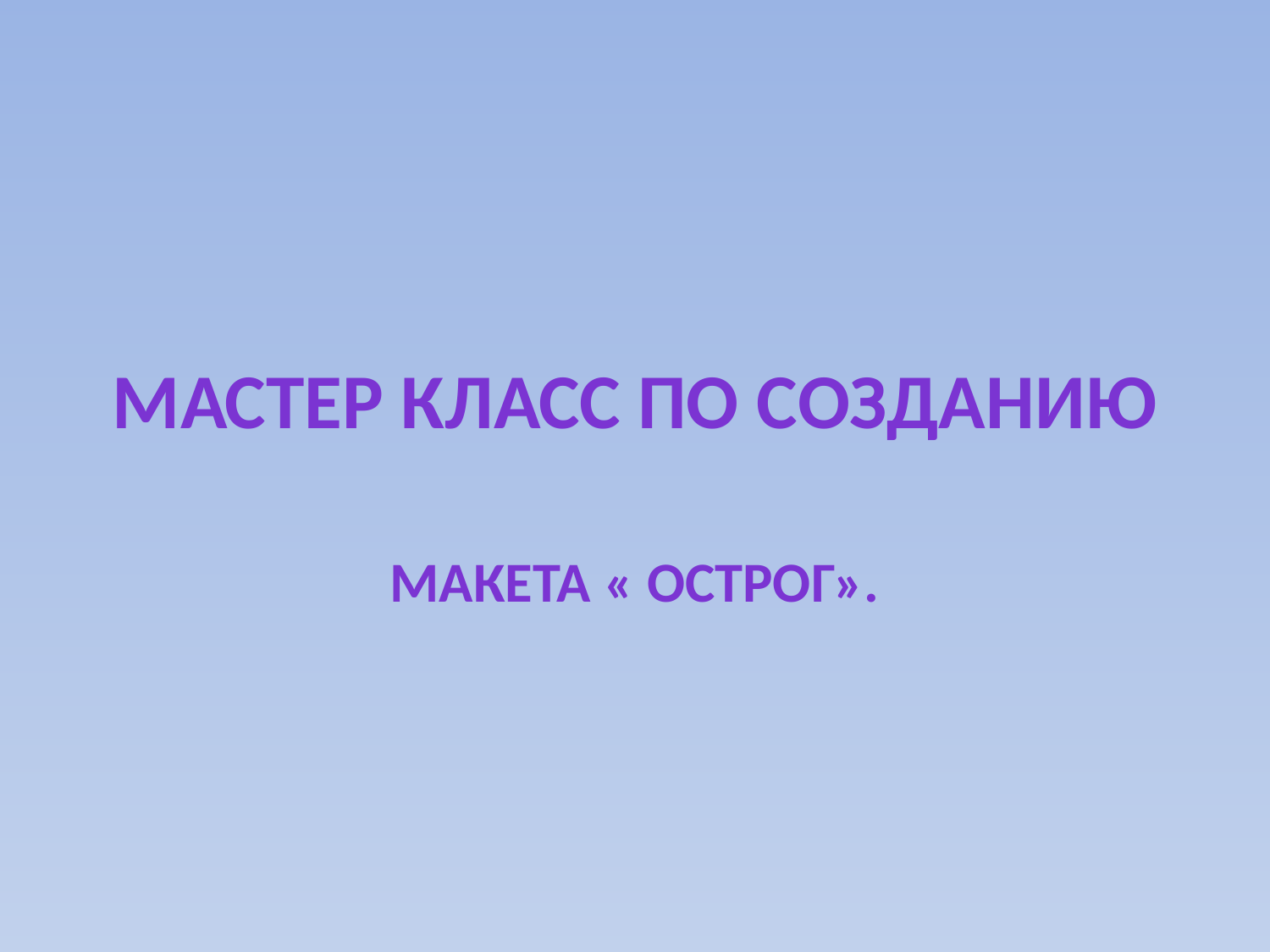

# Мастер класс по созданию
Макета « Острог».